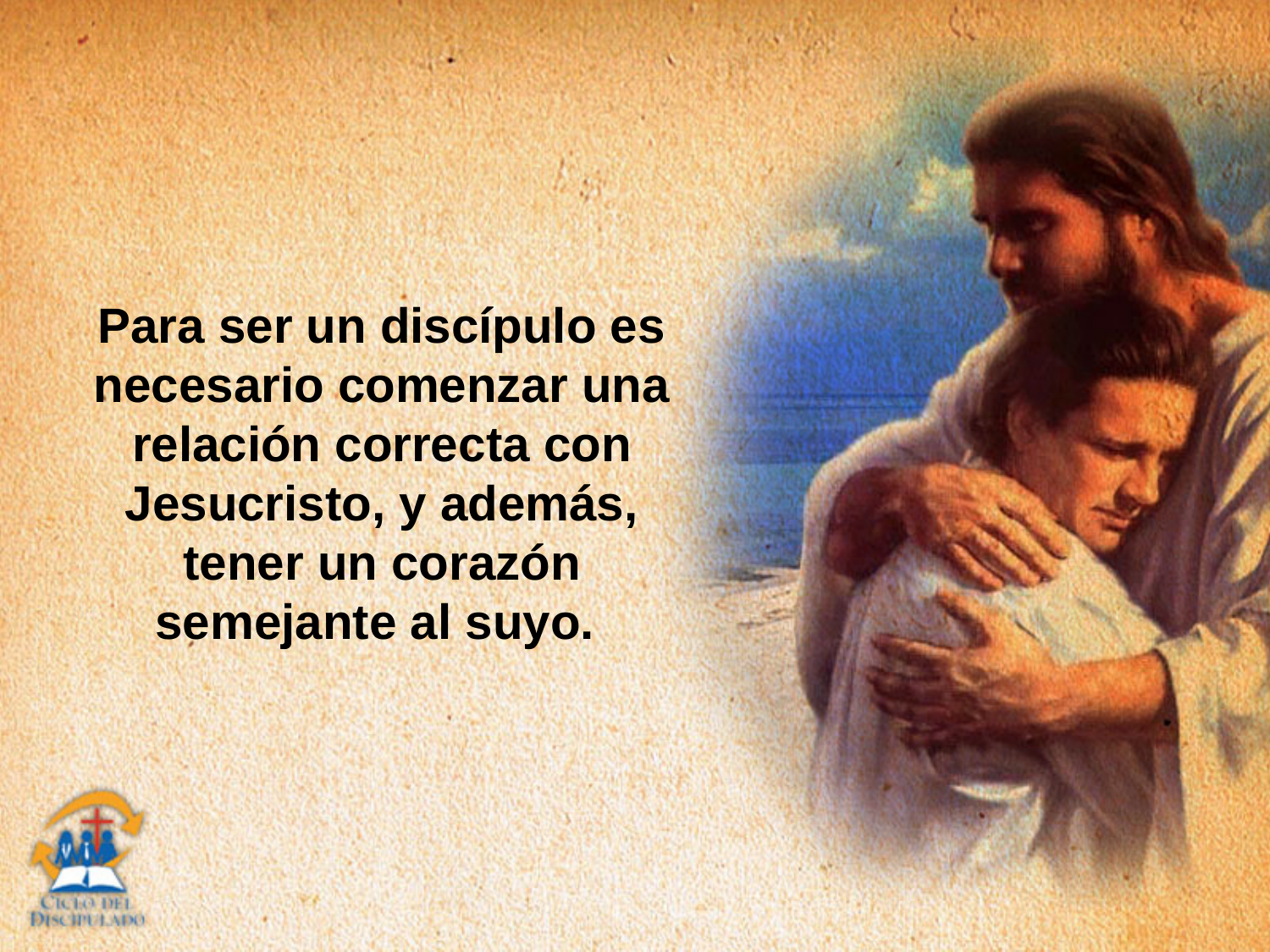

Para ser un discípulo es necesario comenzar una relación correcta con Jesucristo, y además, tener un corazón semejante al suyo.